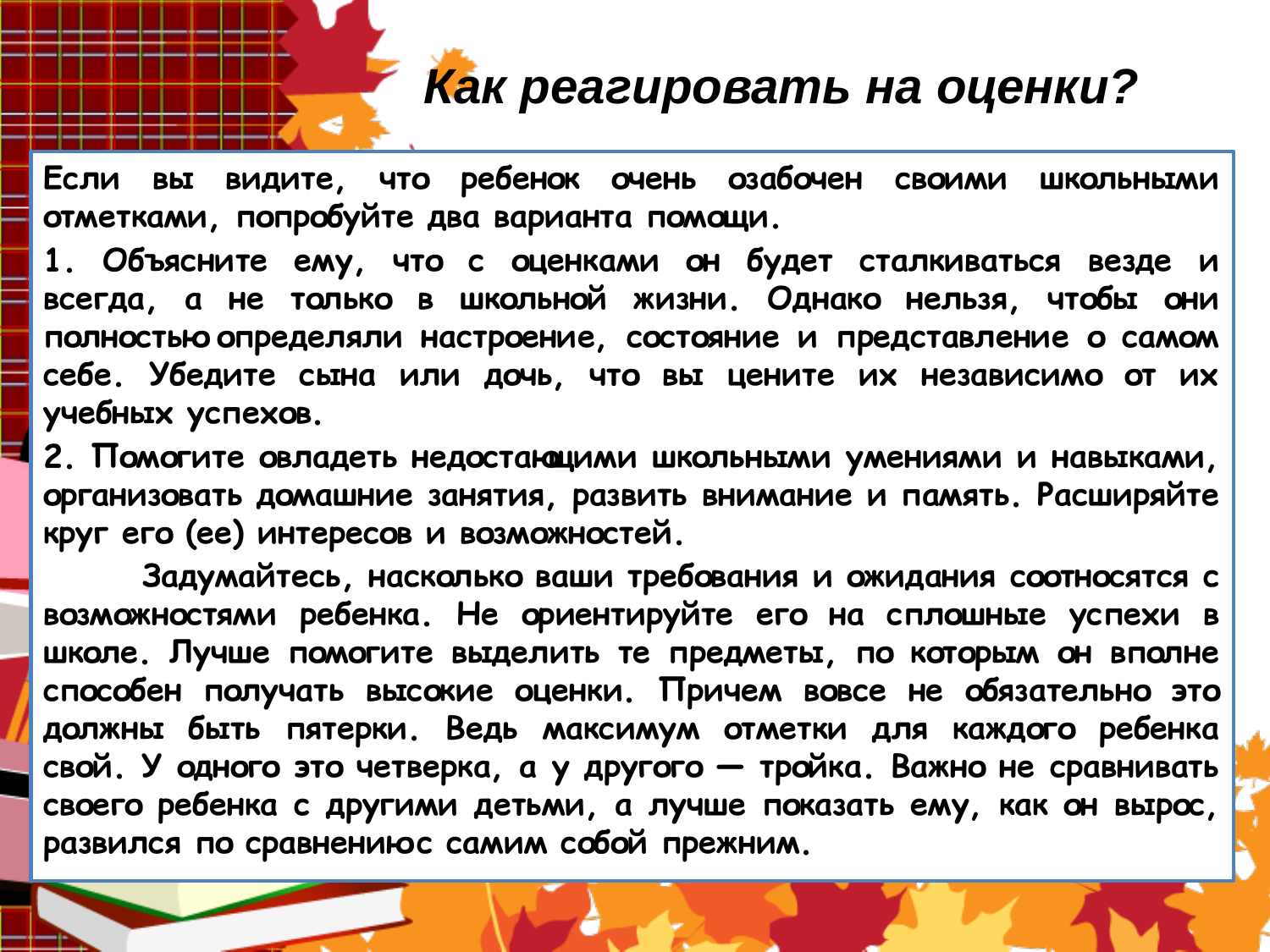

# Как реагировать на оценки?
Если вы видите, что ребенок очень озабочен своими школьными отметками, попробуйте два варианта помощи.
1. Объясните ему, что с оценками он будет сталкиваться везде и всегда, а не только в школьной жизни. Однако нельзя, чтобы они полностью определяли настроение, состояние и представление о самом себе. Убедите сына или дочь, что вы цените их независимо от их учебных успехов.
2. Помогите овладеть недостающими школьными умениями и навыками, организовать домашние занятия, развить внимание и память. Расширяйте круг его (ее) интересов и возможностей.
       Задумайтесь, насколько ваши требования и ожидания соотносятся с возможностями ребенка. Не ориентируйте его на сплошные успехи в школе. Лучше помогите выделить те предметы, по которым он вполне способен получать высокие оценки. Причем вовсе не обязательно это должны быть пятерки. Ведь максимум отметки для каждого ребенка свой. У одного это четверка, а у другого — тройка. Важно не сравнивать своего ребенка с другими детьми, а лучше показать ему, как он вырос, развился по сравнению с самим собой прежним.